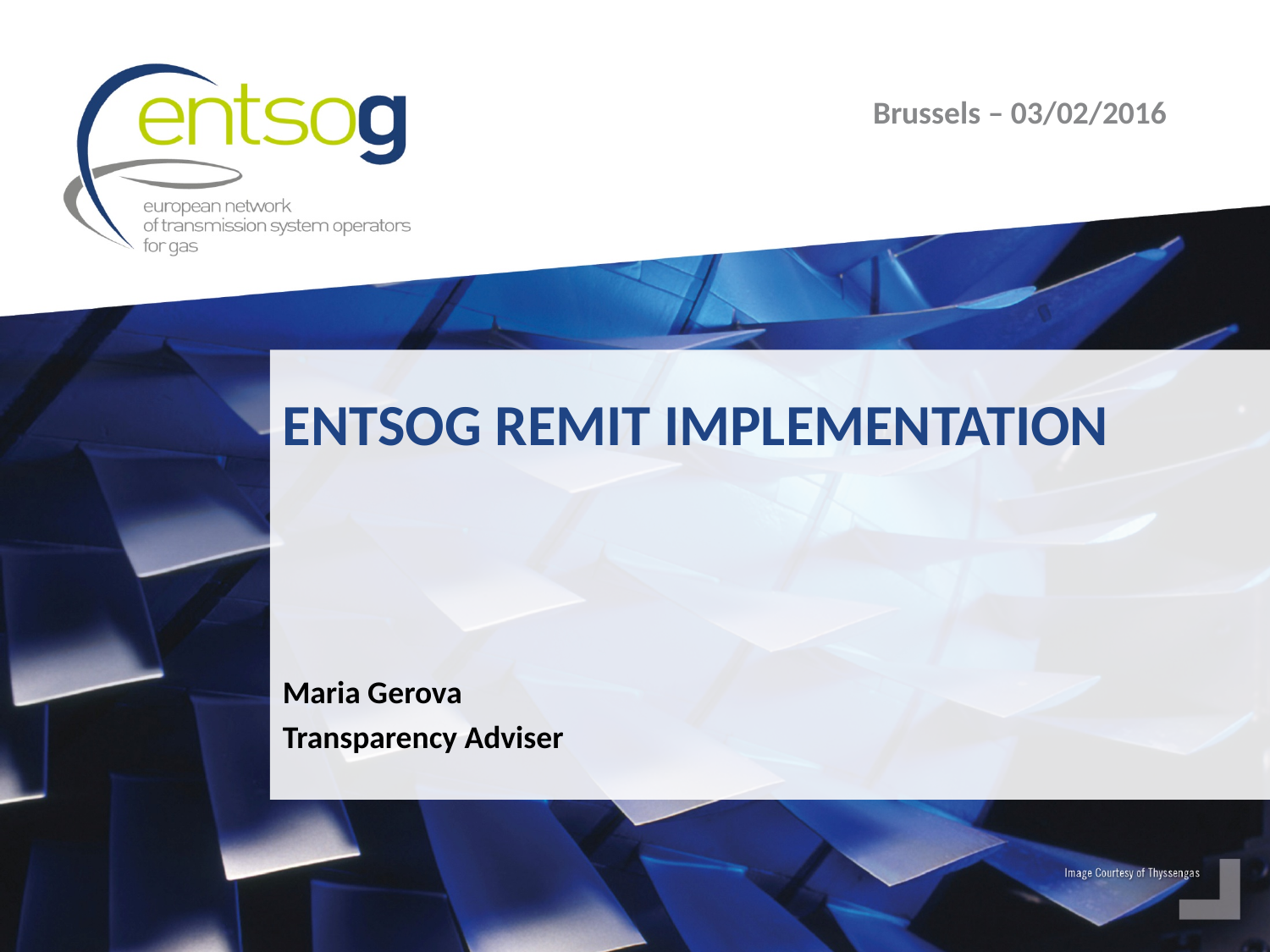

Brussels – 03/02/2016
# ENTSOG REMIT IMPLEMENTATION

Maria Gerova
Transparency Adviser